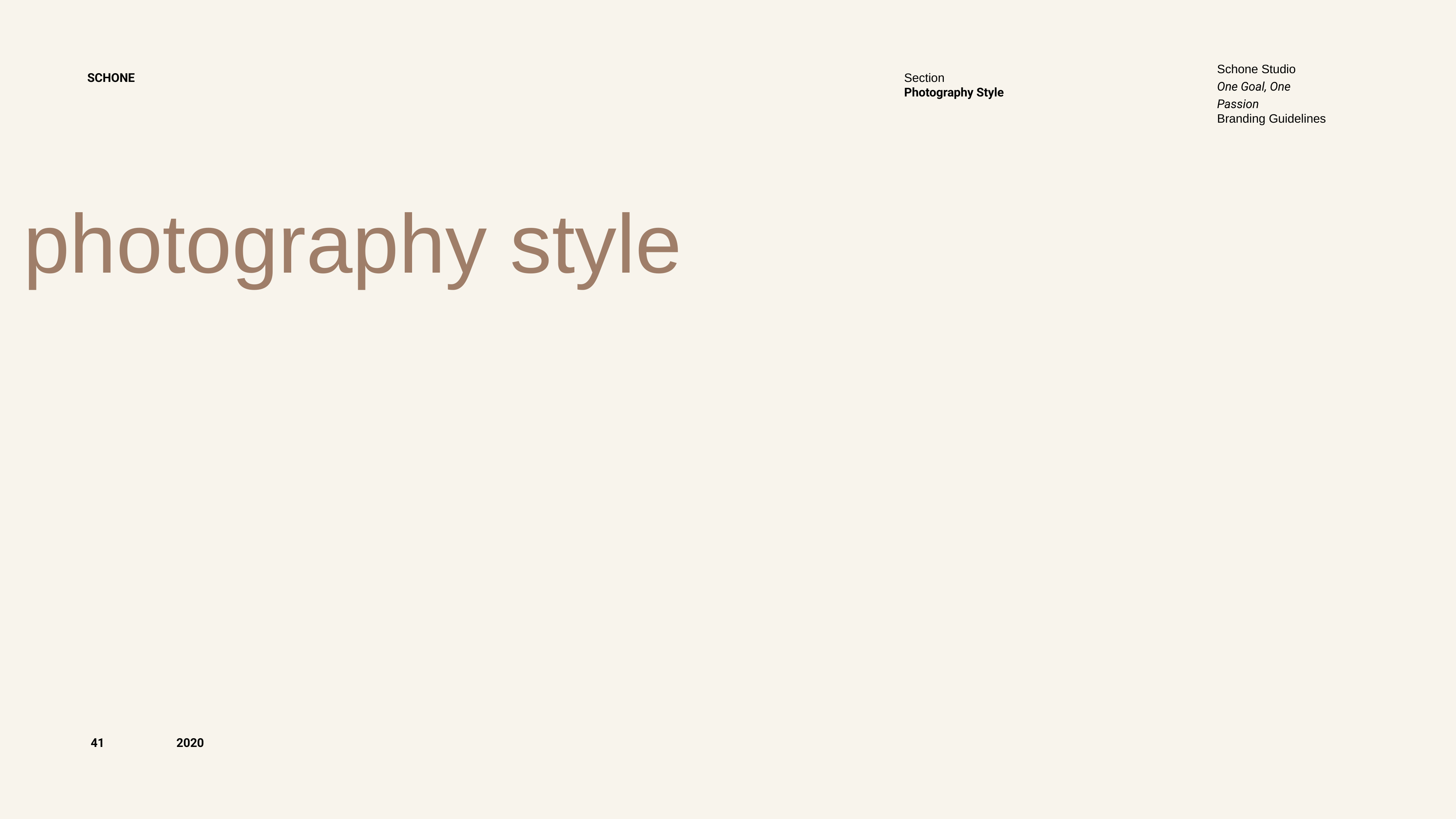

SCHONE
Section
Photography Style
Schone Studio
One Goal, One Passion
Branding Guidelines
photography style

41
2020